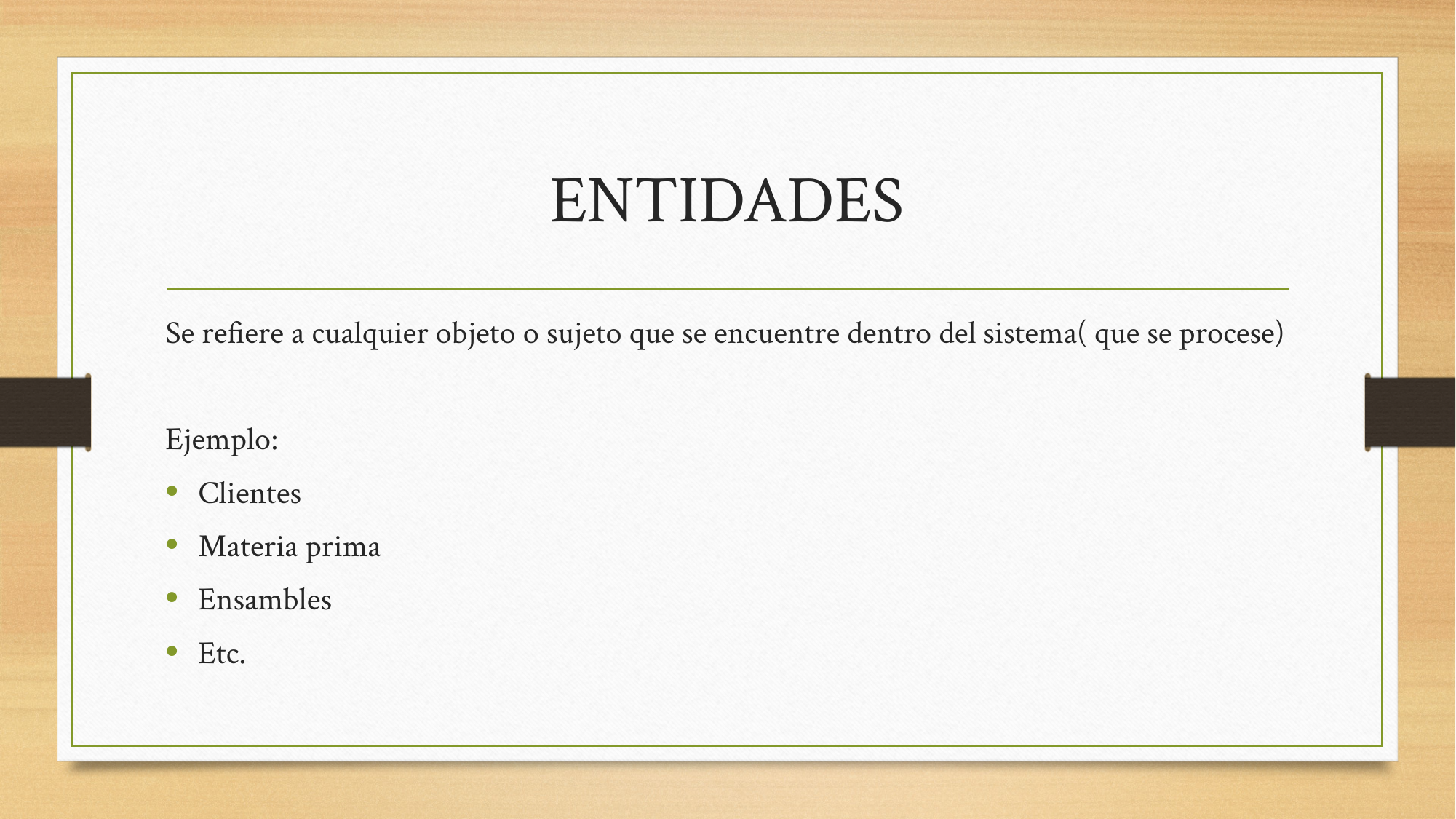

# ENTIDADES
Se refiere a cualquier objeto o sujeto que se encuentre dentro del sistema( que se procese)

Ejemplo:
Clientes
Materia prima
Ensambles
Etc.